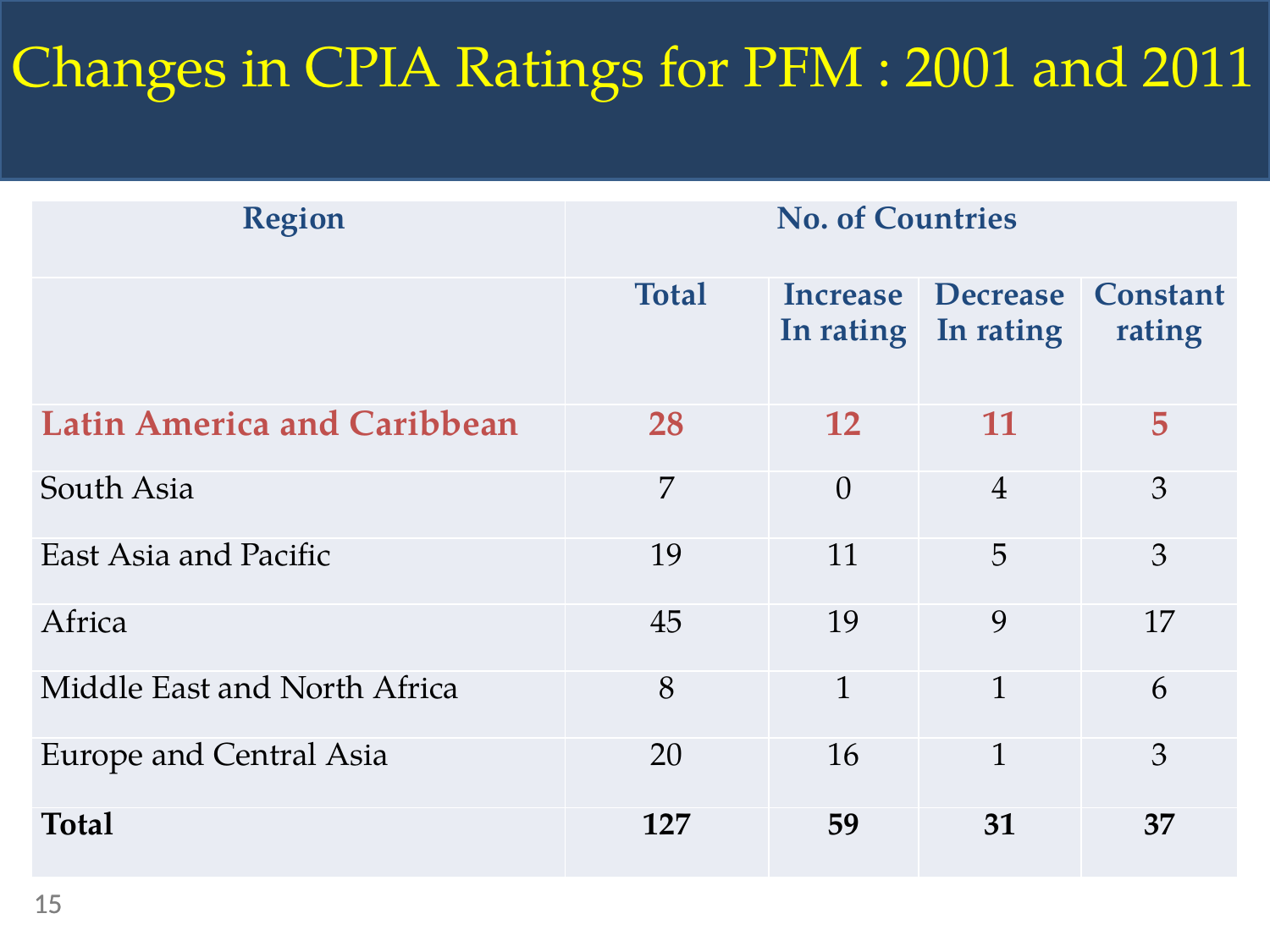

Changes in CPIA Ratings for PFM : 2001 and 2011
| Region | No. of Countries |  |  |  |
| --- | --- | --- | --- | --- |
|  | Total | Increase In rating | Decrease In rating | Constant rating |
| Latin America and Caribbean | 28 | 12 | 11 | 5 |
| South Asia | 7 | 0 | 4 | 3 |
| East Asia and Pacific | 19 | 11 | 5 | 3 |
| Africa | 45 | 19 | 9 | 17 |
| Middle East and North Africa | 8 | 1 | 1 | 6 |
| Europe and Central Asia | 20 | 16 | 1 | 3 |
| Total | 127 | 59 | 31 | 37 |
15